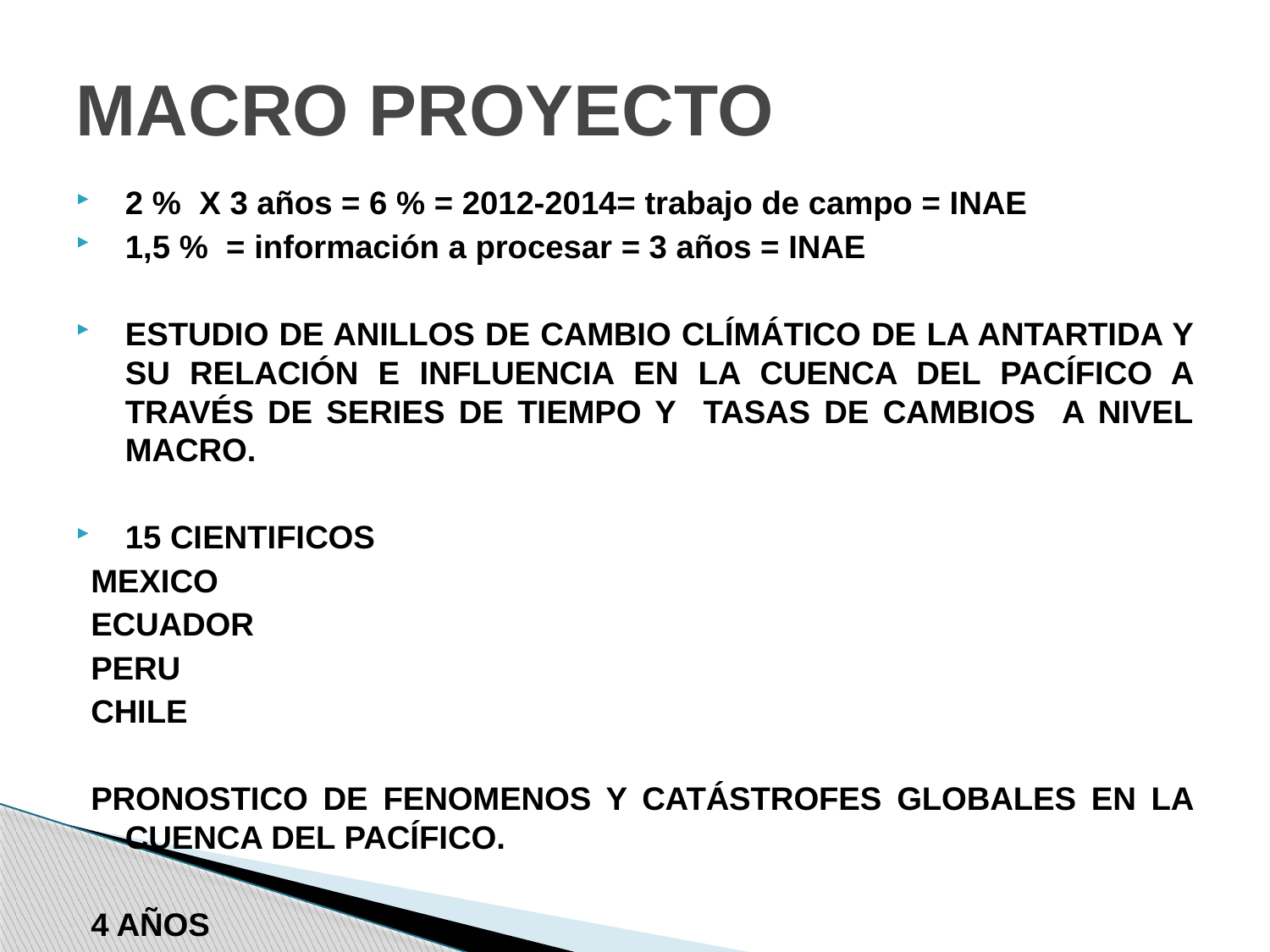

# MACRO PROYECTO
2 %  X 3 años = 6 % = 2012-2014= trabajo de campo = INAE
1,5 %  = información a procesar = 3 años = INAE

ESTUDIO DE ANILLOS DE CAMBIO CLÍMÁTICO DE LA ANTARTIDA Y SU RELACIÓN E INFLUENCIA EN LA CUENCA DEL PACÍFICO A TRAVÉS DE SERIES DE TIEMPO Y  TASAS DE CAMBIOS  A NIVEL MACRO.

15 CIENTIFICOS
MEXICO
ECUADOR
PERU
CHILE

PRONOSTICO DE FENOMENOS Y CATÁSTROFES GLOBALES EN LA CUENCA DEL PACÍFICO.

4 AÑOS